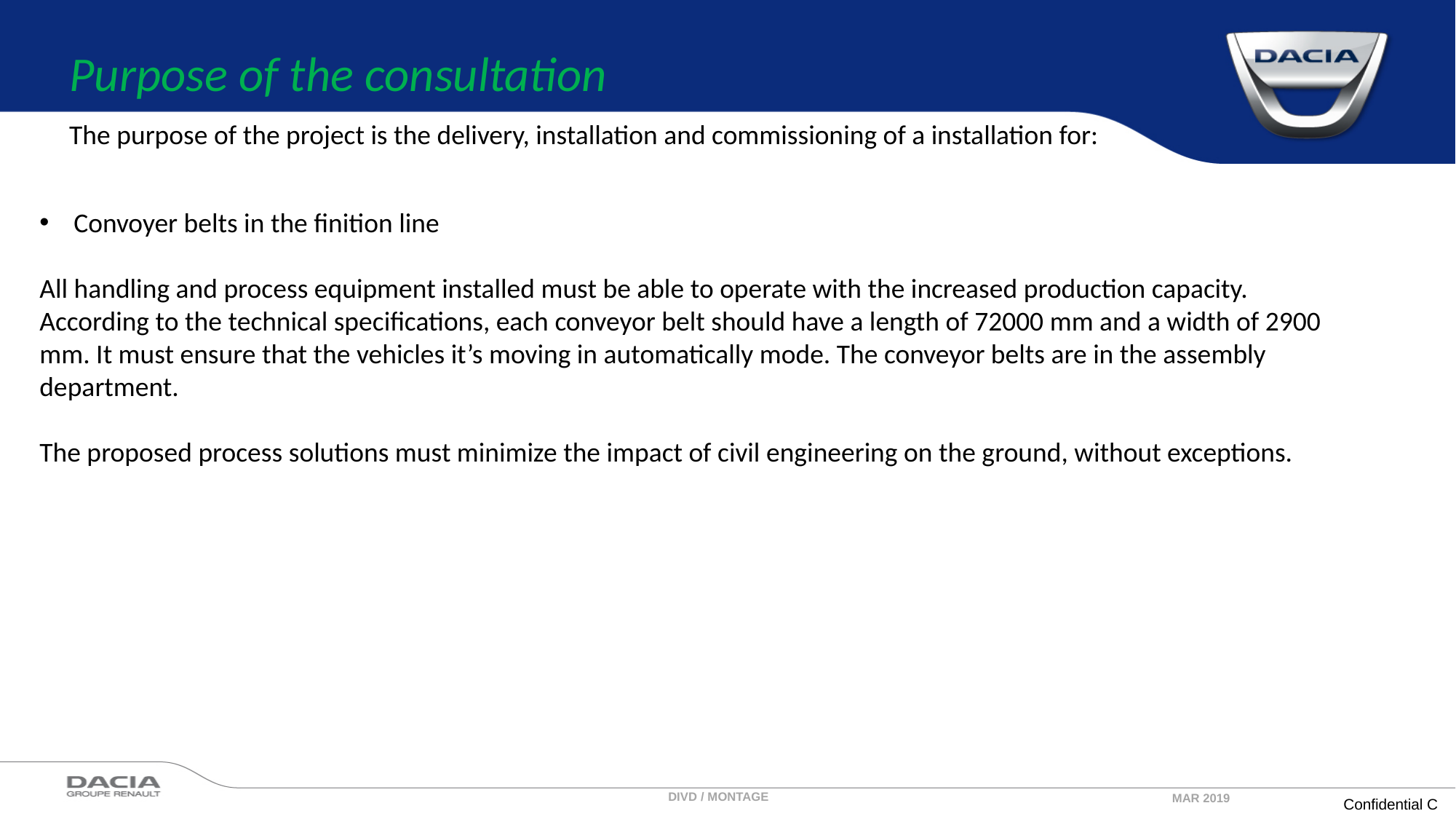

# Purpose of the consultation
The purpose of the project is the delivery, installation and commissioning of a installation for:
Convoyer belts in the finition line

All handling and process equipment installed must be able to operate with the increased production capacity.
According to the technical specifications, each conveyor belt should have a length of 72000 mm and a width of 2900 mm. It must ensure that the vehicles it’s moving in automatically mode. The conveyor belts are in the assembly department.

The proposed process solutions must minimize the impact of civil engineering on the ground, without exceptions.